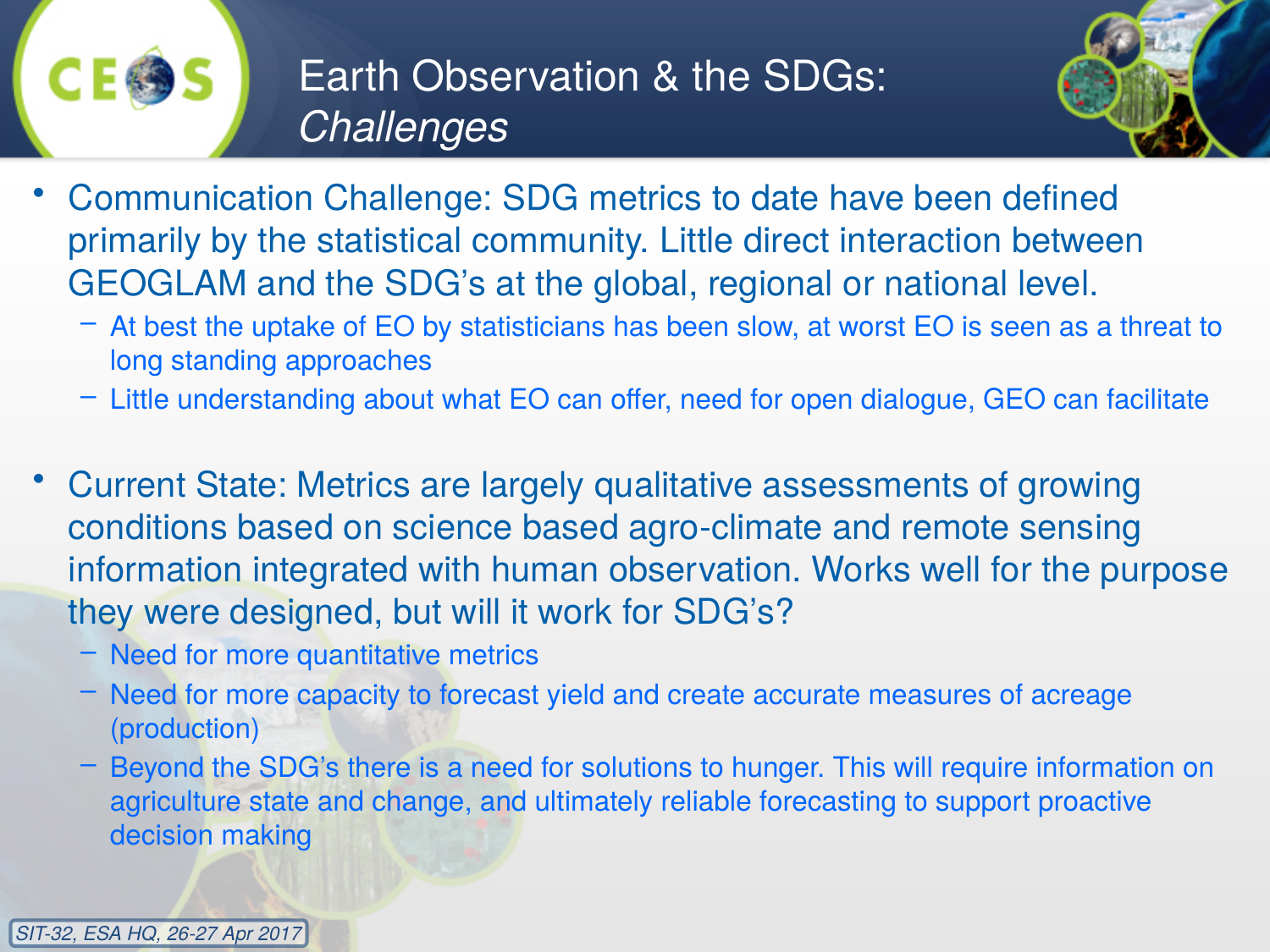

Earth Observation & the SDGs: Challenges
Communication Challenge: SDG metrics to date have been defined primarily by the statistical community. Little direct interaction between GEOGLAM and the SDG’s at the global, regional or national level.
At best the uptake of EO by statisticians has been slow, at worst EO is seen as a threat to long standing approaches
Little understanding about what EO can offer, need for open dialogue, GEO can facilitate

Current State: Metrics are largely qualitative assessments of growing conditions based on science based agro-climate and remote sensing information integrated with human observation. Works well for the purpose they were designed, but will it work for SDG’s?
Need for more quantitative metrics
Need for more capacity to forecast yield and create accurate measures of acreage (production)
Beyond the SDG’s there is a need for solutions to hunger. This will require information on agriculture state and change, and ultimately reliable forecasting to support proactive decision making